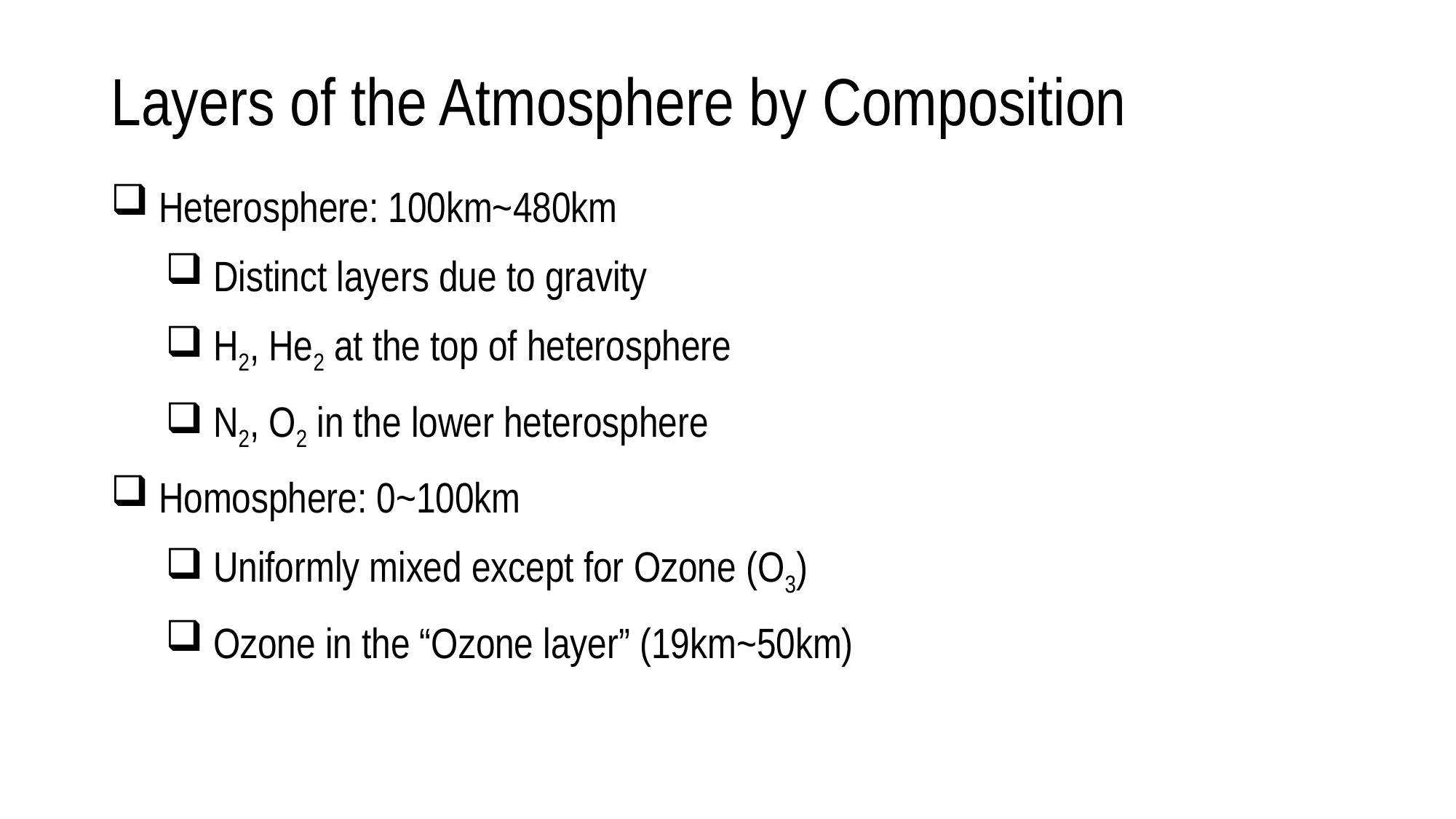

# Layers of the Atmosphere by Composition
 Heterosphere: 100km~480km
 Distinct layers due to gravity
 H2, He2 at the top of heterosphere
 N2, O2 in the lower heterosphere
 Homosphere: 0~100km
 Uniformly mixed except for Ozone (O3)
 Ozone in the “Ozone layer” (19km~50km)